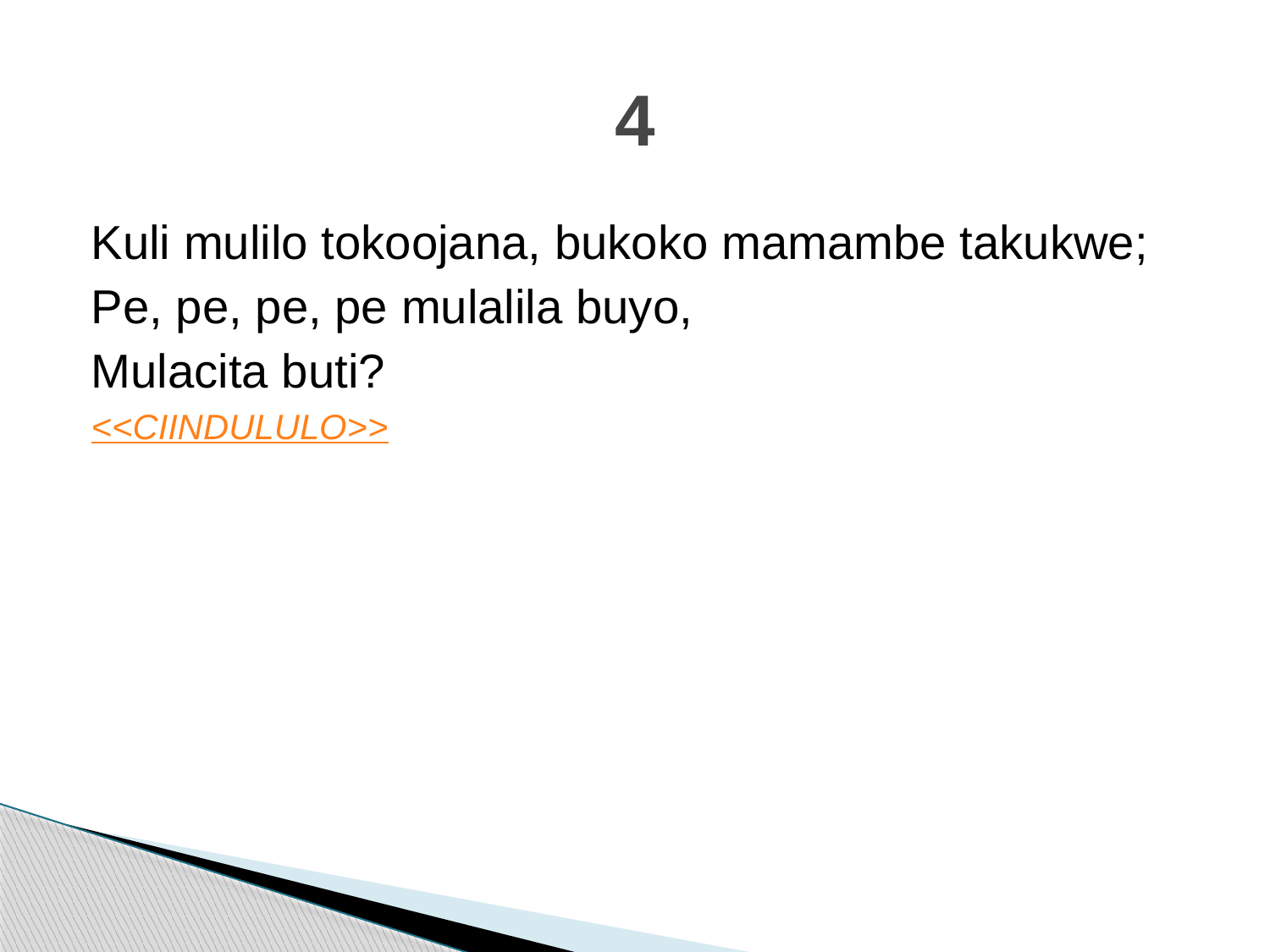

# 4
Kuli mulilo tokoojana, bukoko mamambe takukwe;
Pe, pe, pe, pe mulalila buyo,
Mulacita buti?
<<CIINDULULO>>